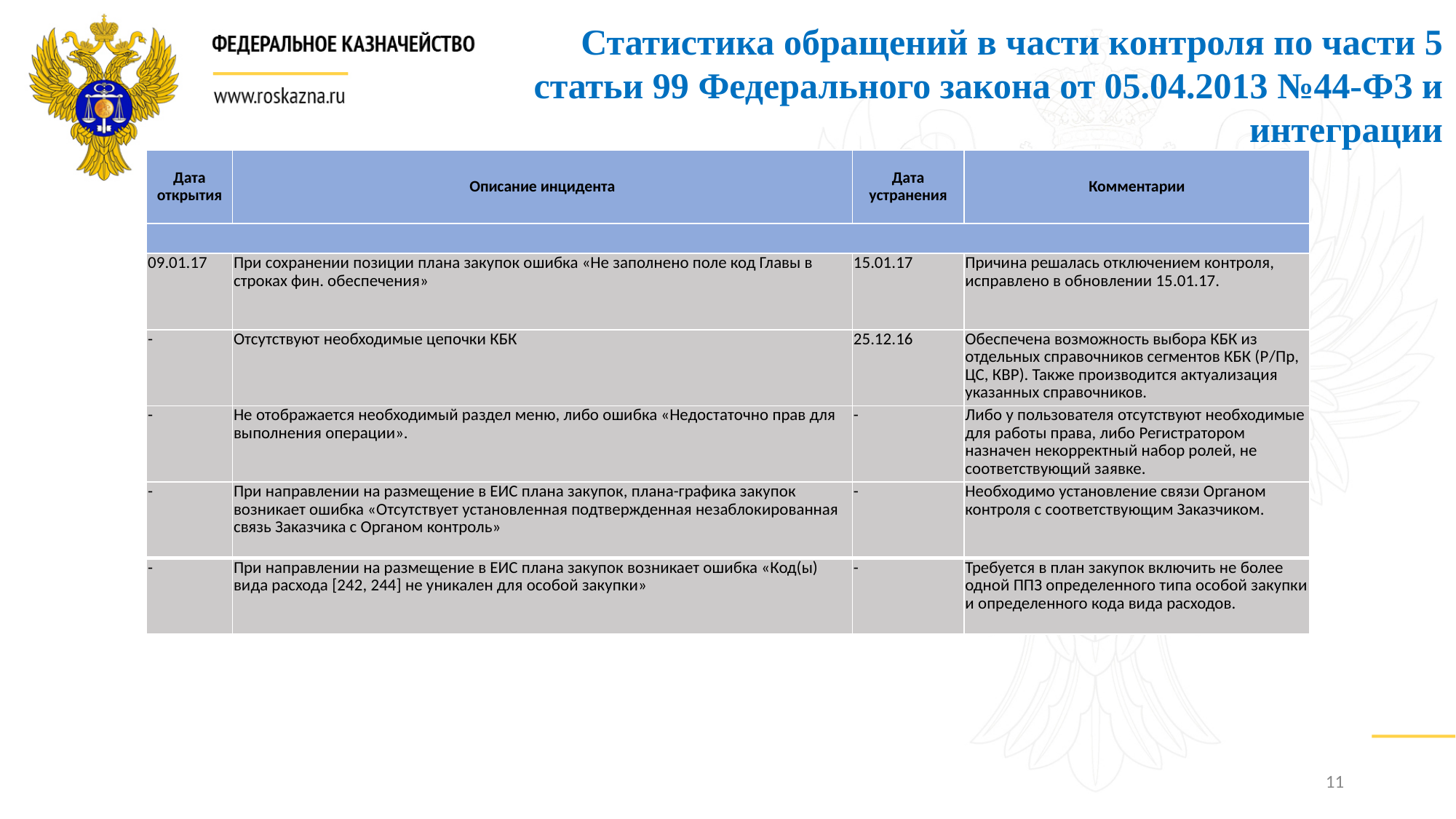

Статистика обращений в части контроля по части 5 статьи 99 Федерального закона от 05.04.2013 №44-ФЗ и интеграции
| Дата открытия | Описание инцидента | Дата устранения | Комментарии |
| --- | --- | --- | --- |
|  |  |  |  |
| 09.01.17 | При сохранении позиции плана закупок ошибка «Не заполнено поле код Главы в строках фин. обеспечения» | 15.01.17 | Причина решалась отключением контроля, исправлено в обновлении 15.01.17. |
| - | Отсутствуют необходимые цепочки КБК | 25.12.16 | Обеспечена возможность выбора КБК из отдельных справочников сегментов КБК (Р/Пр, ЦС, КВР). Также производится актуализация указанных справочников. |
| - | Не отображается необходимый раздел меню, либо ошибка «Недостаточно прав для выполнения операции». | - | Либо у пользователя отсутствуют необходимые для работы права, либо Регистратором назначен некорректный набор ролей, не соответствующий заявке. |
| - | При направлении на размещение в ЕИС плана закупок, плана-графика закупок возникает ошибка «Отсутствует установленная подтвержденная незаблокированная связь Заказчика с Органом контроль» | - | Необходимо установление связи Органом контроля с соответствующим Заказчиком. |
| - | При направлении на размещение в ЕИС плана закупок возникает ошибка «Код(ы) вида расхода [242, 244] не уникален для особой закупки» | - | Требуется в план закупок включить не более одной ППЗ определенного типа особой закупки и определенного кода вида расходов. |
11